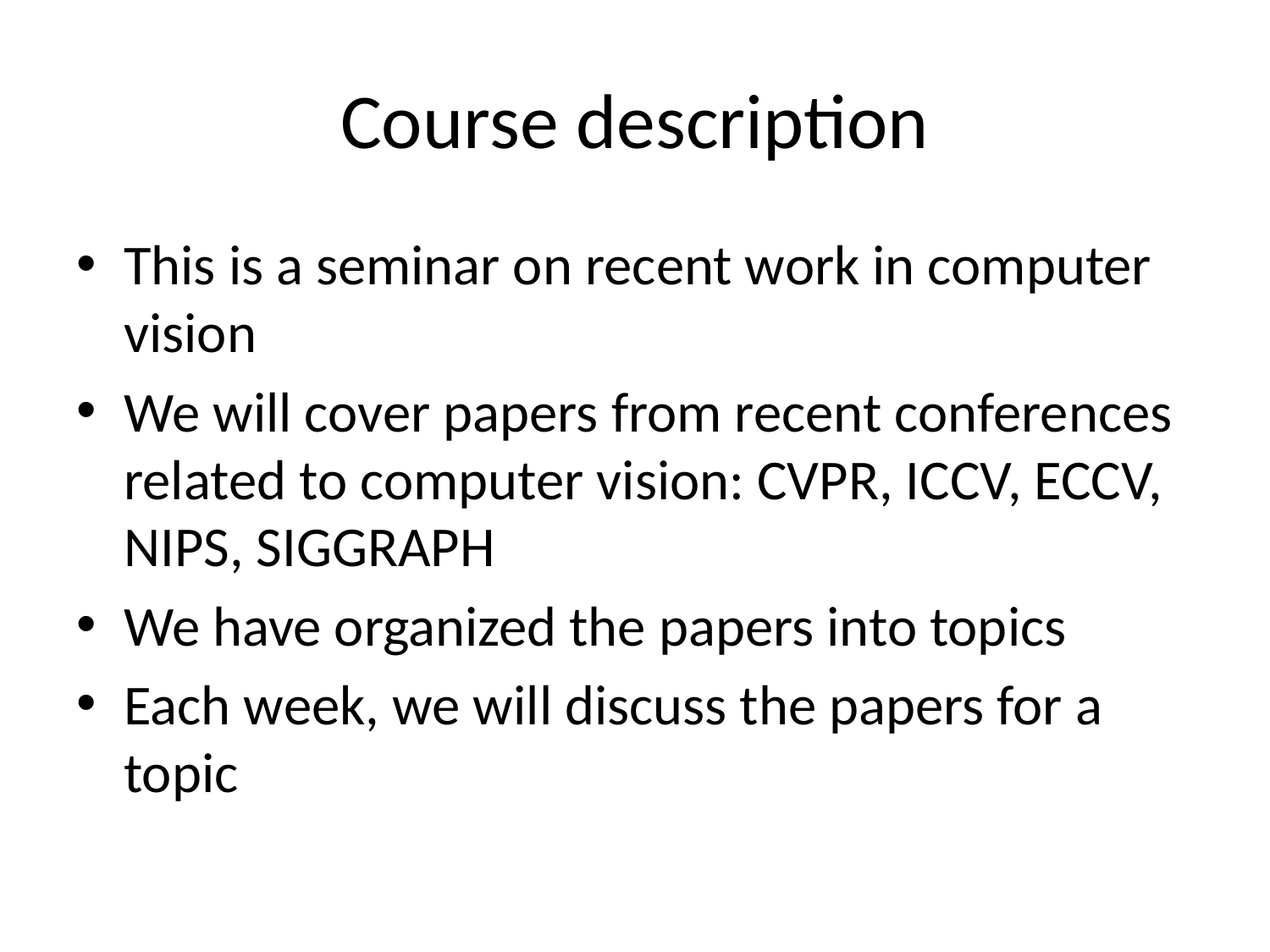

# Course description
This is a seminar on recent work in computer vision
We will cover papers from recent conferences related to computer vision: CVPR, ICCV, ECCV, NIPS, SIGGRAPH
We have organized the papers into topics
Each week, we will discuss the papers for a topic